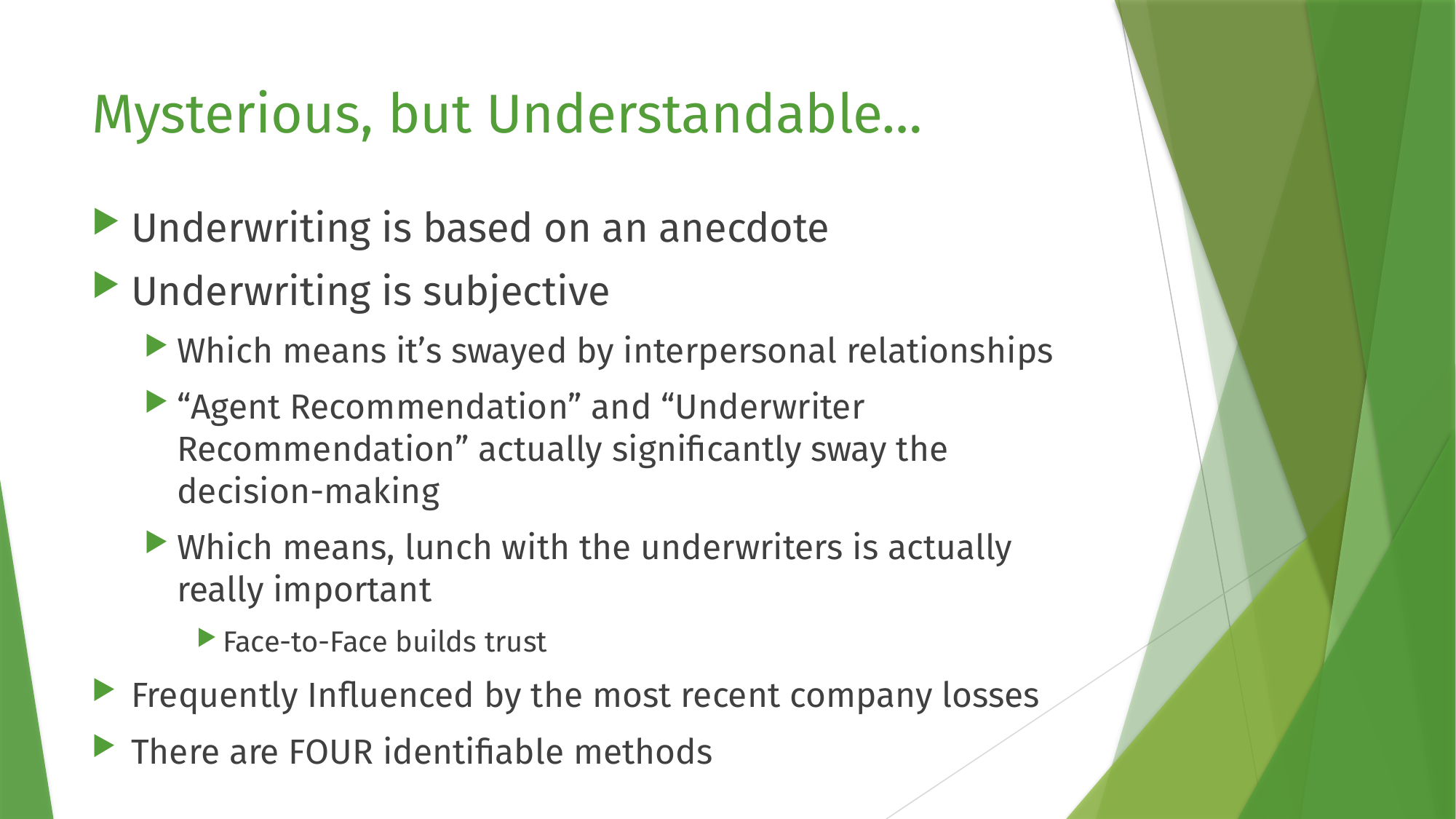

# Mysterious, but Understandable…
Underwriting is based on an anecdote
Underwriting is subjective
Which means it’s swayed by interpersonal relationships
“Agent Recommendation” and “Underwriter Recommendation” actually significantly sway the decision-making
Which means, lunch with the underwriters is actually really important
Face-to-Face builds trust
Frequently Influenced by the most recent company losses
There are FOUR identifiable methods